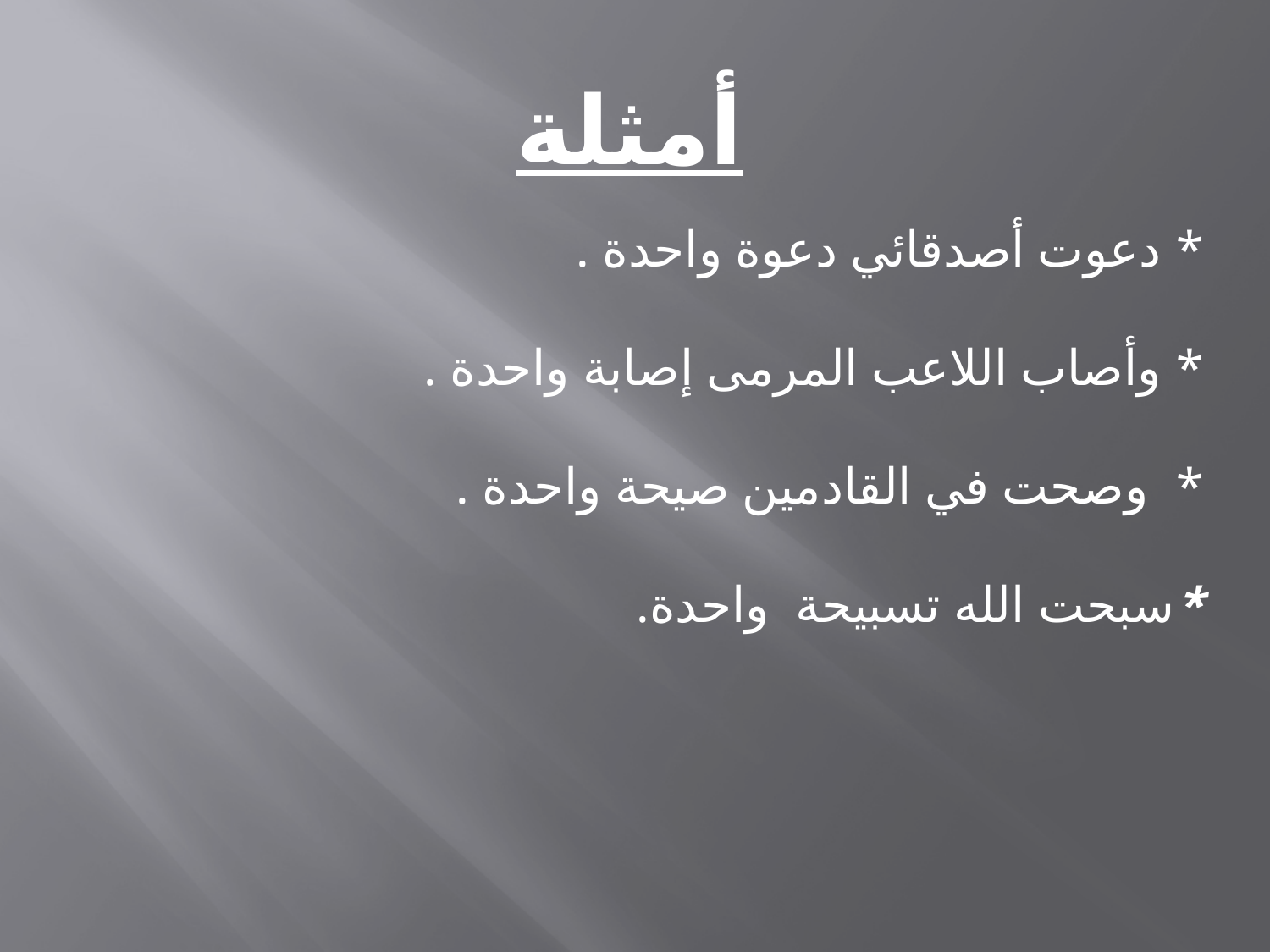

أمثلة
* دعوت أصدقائي دعوة واحدة .

* وأصاب اللاعب المرمى إصابة واحدة .

*  وصحت في القادمين صيحة واحدة .

*سبحت الله تسبيحة  واحدة.